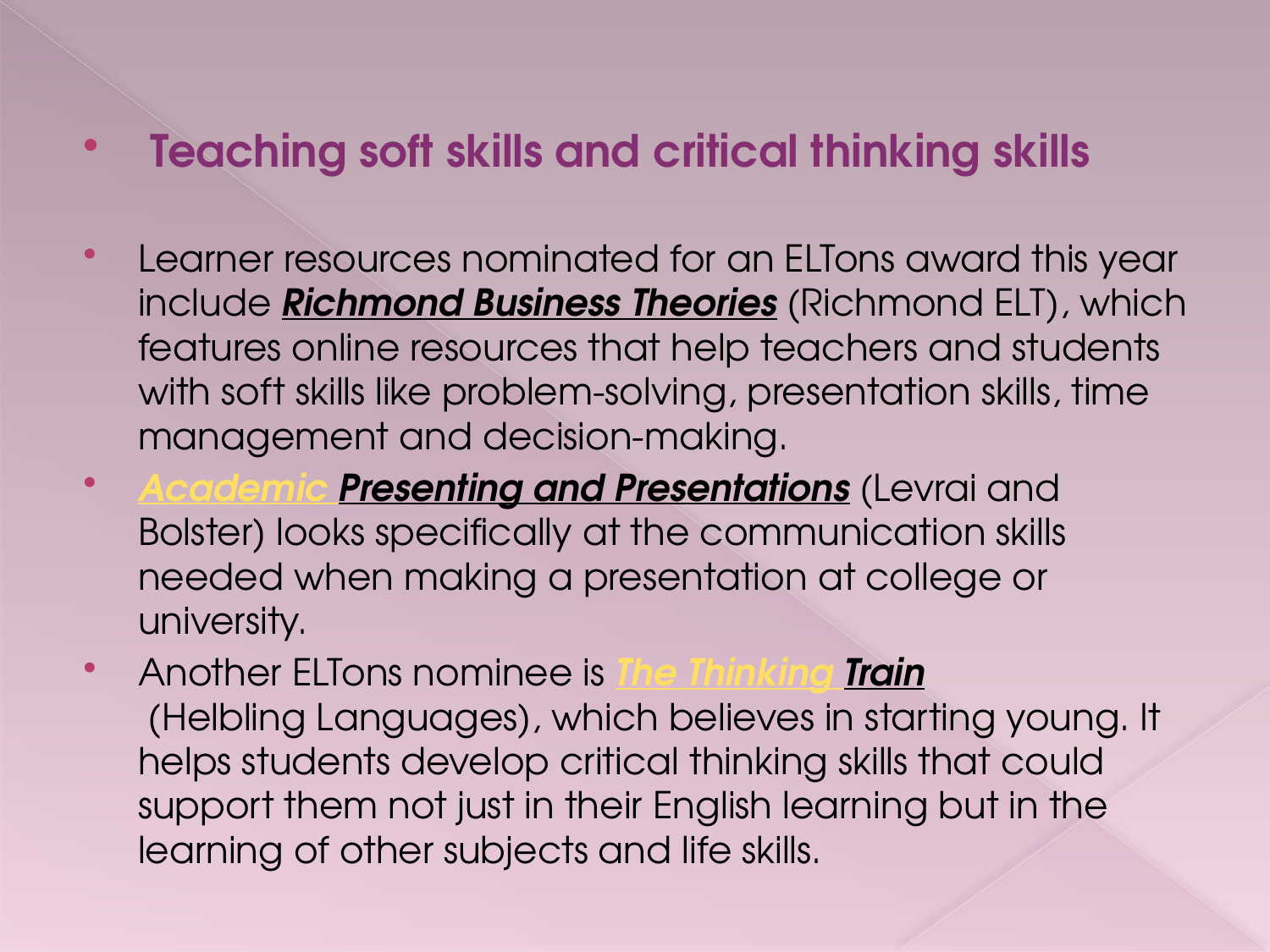

#
 Teaching soft skills and critical thinking skills

Learner resources nominated for an ELTons award this year include Richmond Business Theories (Richmond ELT), which features online resources that help teachers and students with soft skills like problem-solving, presentation skills, time management and decision-making.
Academic Presenting and Presentations (Levrai and Bolster) looks specifically at the communication skills needed when making a presentation at college or university.
Another ELTons nominee is The Thinking Train (Helbling Languages), which believes in starting young. It helps students develop critical thinking skills that could support them not just in their English learning but in the learning of other subjects and life skills.